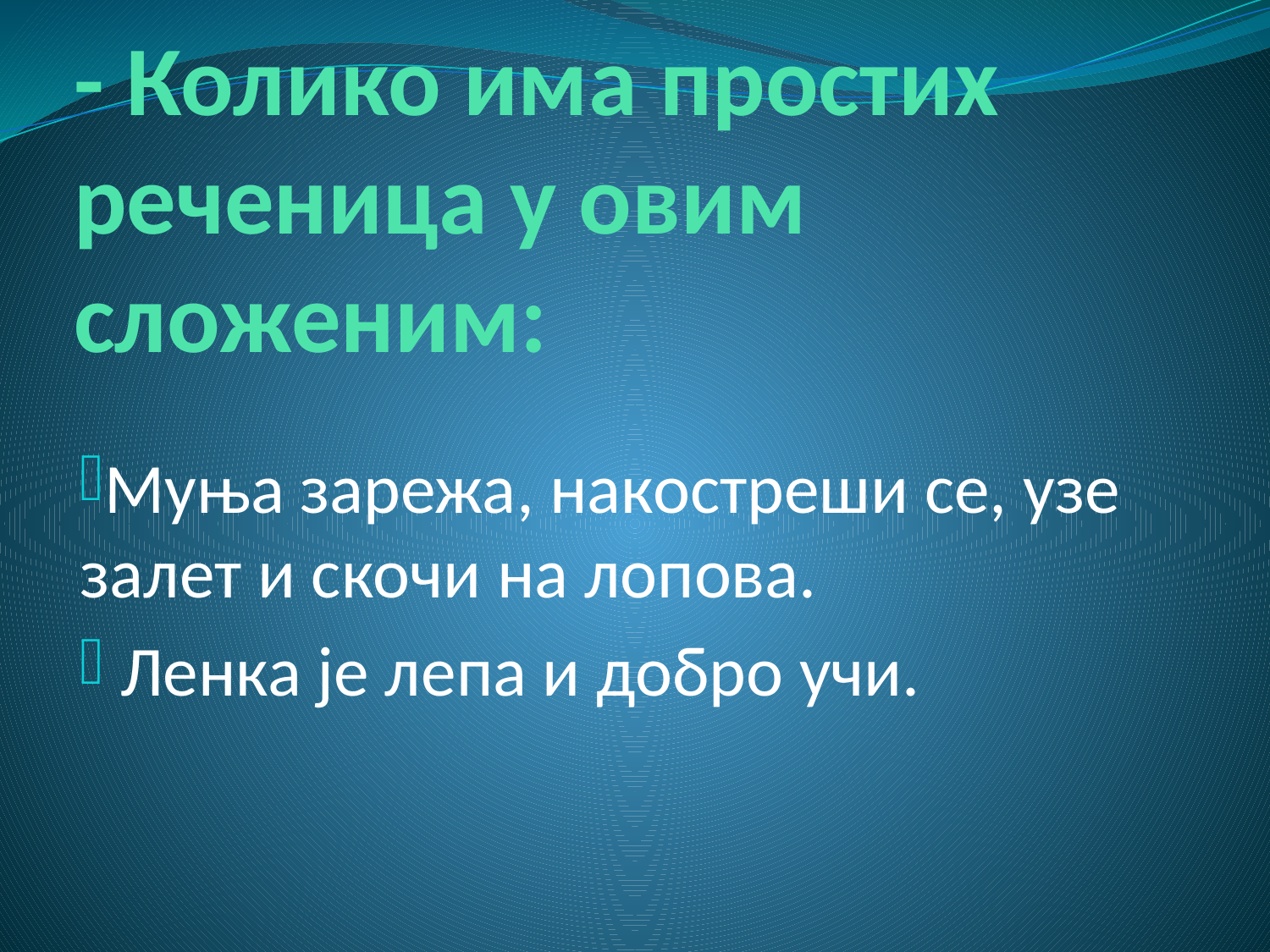

# - Колико има простих реченица у овим сложеним:

Муња зарежа, накостреши се, узе залет и скочи на лопова.
 Ленка је лепа и добро учи.